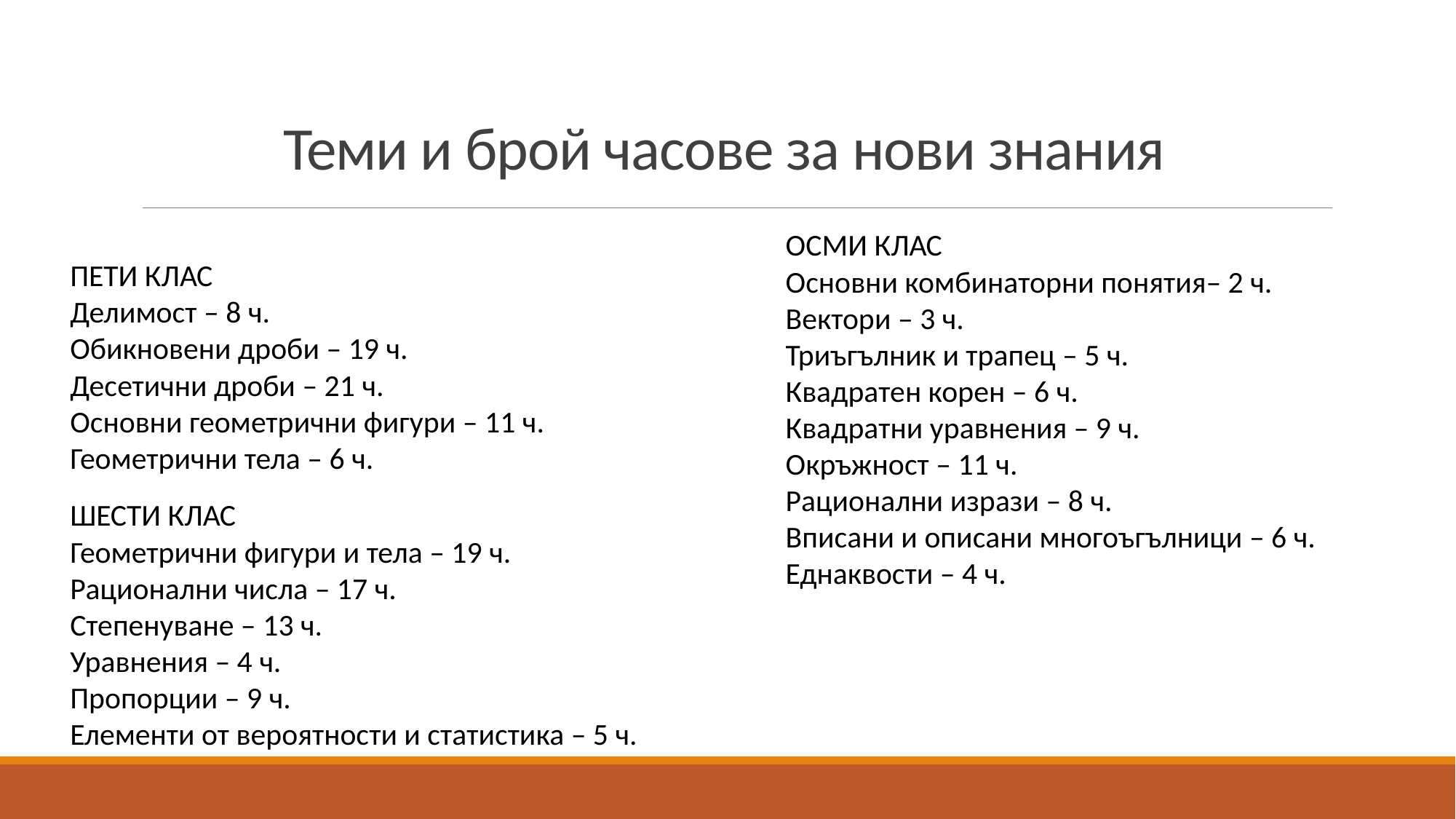

# Теми и брой часове за нови знания
ОСМИ КЛАС
Основни комбинаторни понятия– 2 ч.
Вектори – 3 ч.
Триъгълник и трапец – 5 ч.
Квадратен корен – 6 ч.
Квадратни уравнения – 9 ч.
Окръжност – 11 ч.
Рационални изрази – 8 ч.
Вписани и описани многоъгълници – 6 ч.
Еднаквости – 4 ч.
ПЕТИ КЛАС
Делимост – 8 ч.
Обикновени дроби – 19 ч.
Десетични дроби – 21 ч.
Основни геометрични фигури – 11 ч.
Геометрични тела – 6 ч.
ШЕСТИ КЛАС
Геометрични фигури и тела – 19 ч.
Рационални числа – 17 ч.
Степенуване – 13 ч.
Уравнения – 4 ч.
Пропорции – 9 ч.
Елементи от вероятности и статистика – 5 ч.